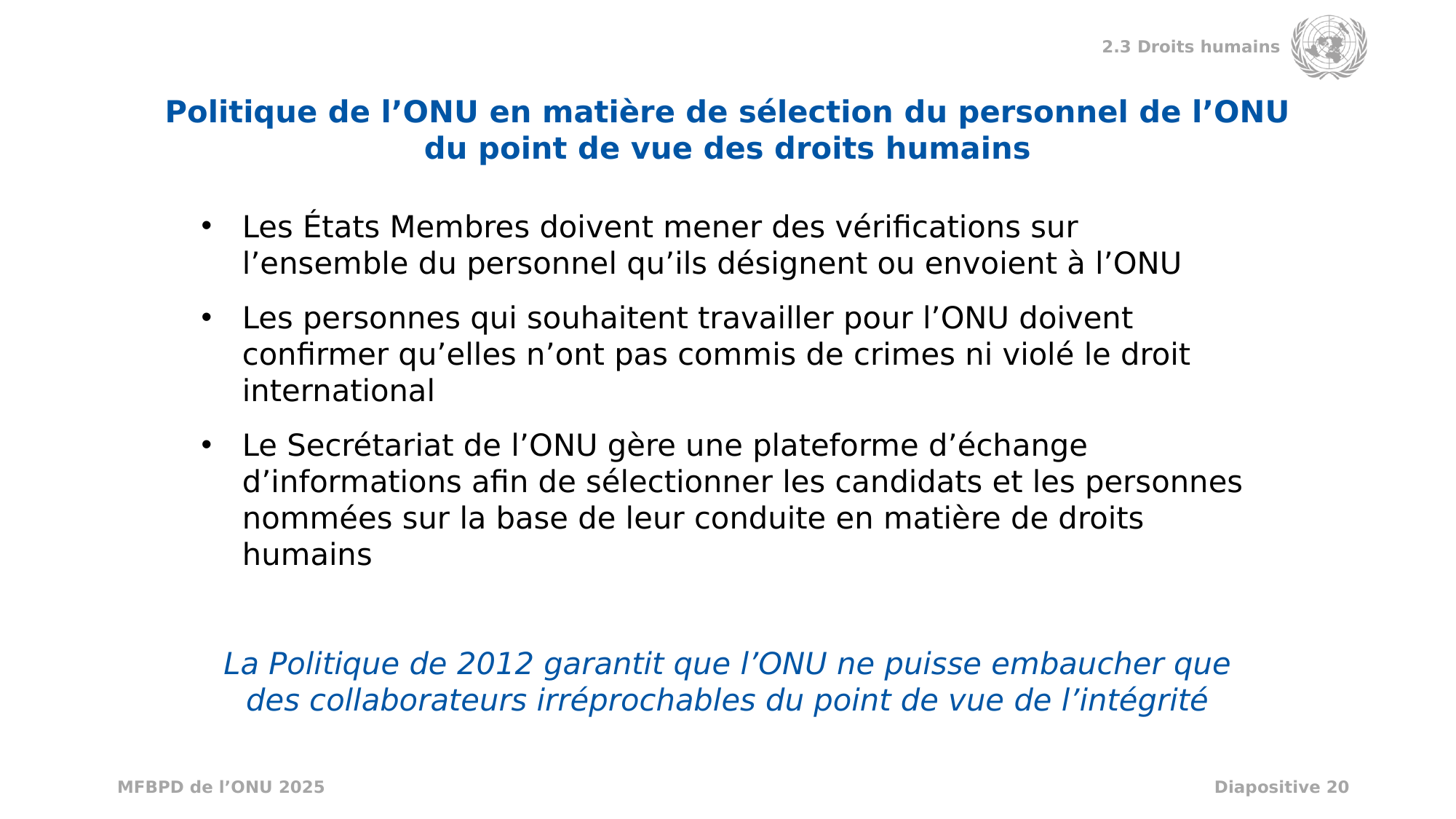

Politique de l’ONU en matière de sélection du personnel de l’ONU du point de vue des droits humains
Les États Membres doivent mener des vérifications sur l’ensemble du personnel qu’ils désignent ou envoient à l’ONU
Les personnes qui souhaitent travailler pour l’ONU doivent confirmer qu’elles n’ont pas commis de crimes ni violé le droit international
Le Secrétariat de l’ONU gère une plateforme d’échange d’informations afin de sélectionner les candidats et les personnes nommées sur la base de leur conduite en matière de droits humains

La Politique de 2012 garantit que l’ONU ne puisse embaucher que des collaborateurs irréprochables du point de vue de l’intégrité